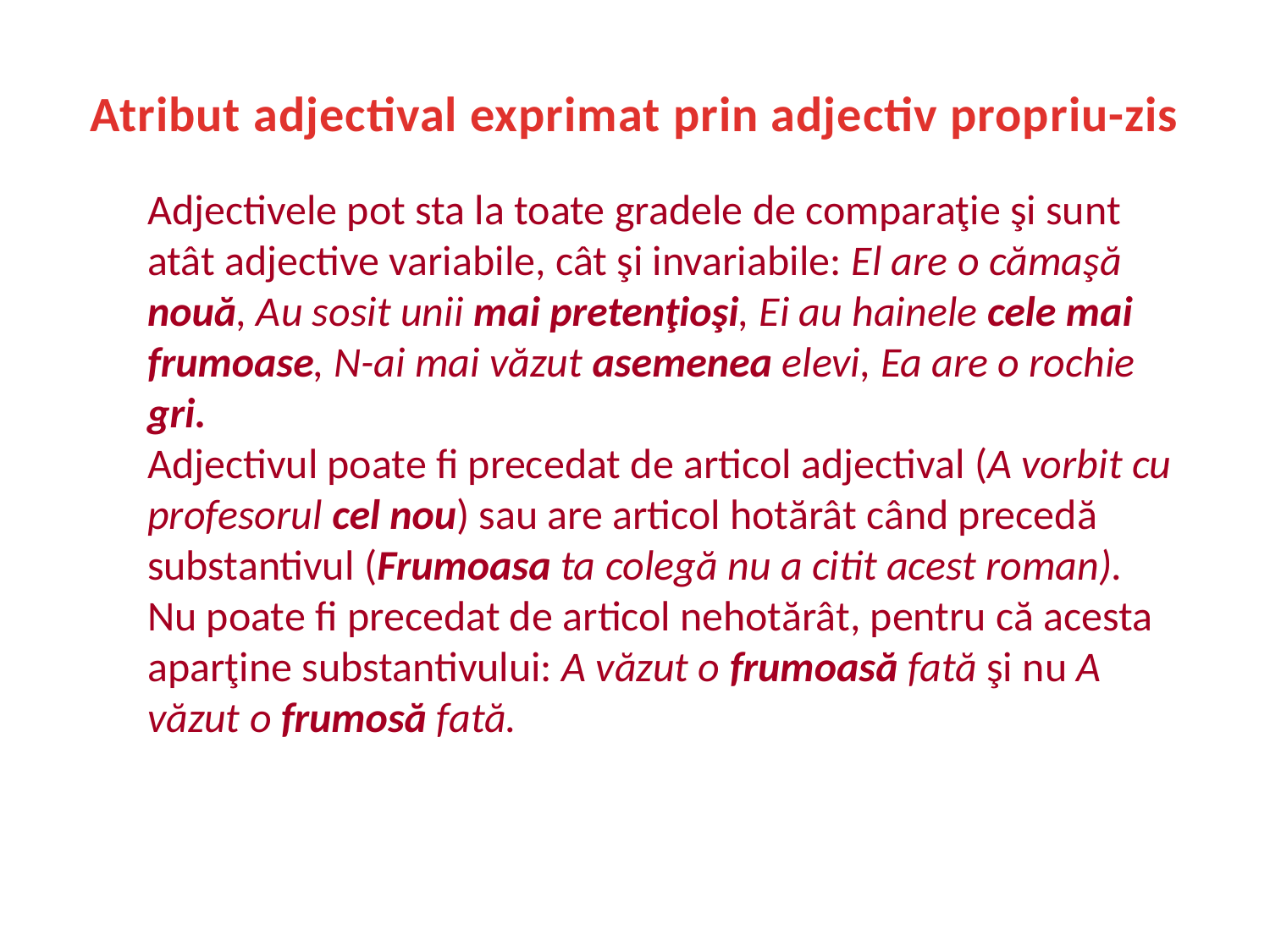

Atribut adjectival exprimat prin adjectiv propriu-zis
Adjectivele pot sta la toate gradele de comparaţie şi sunt atât adjective variabile, cât şi invariabile: El are o cămaşă nouă, Au sosit unii mai pretenţioşi, Ei au hainele cele mai frumoase, N-ai mai văzut asemenea elevi, Ea are o rochie gri.
Adjectivul poate fi precedat de articol adjectival (A vorbit cu profesorul cel nou) sau are articol hotărât când precedă substantivul (Frumoasa ta colegă nu a citit acest roman).
Nu poate fi precedat de articol nehotărât, pentru că acesta aparţine substantivului: A văzut o frumoasă fată şi nu A văzut o frumosă fată.